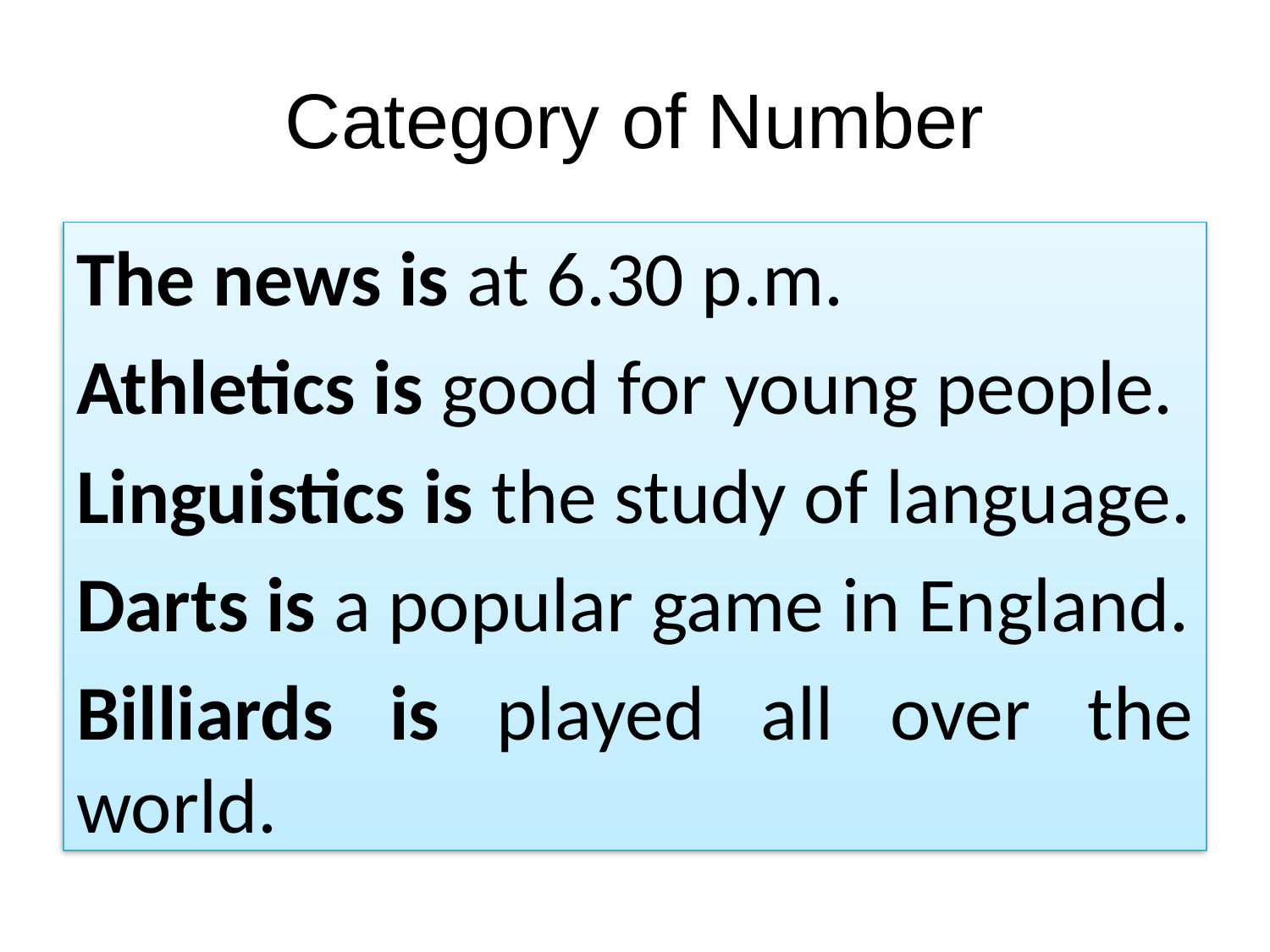

# Category of Number
The news is at 6.30 p.m.
Athletics is good for young people.
Linguistics is the study of language.
Darts is a popular game in England.
Billiards is played all over the world.